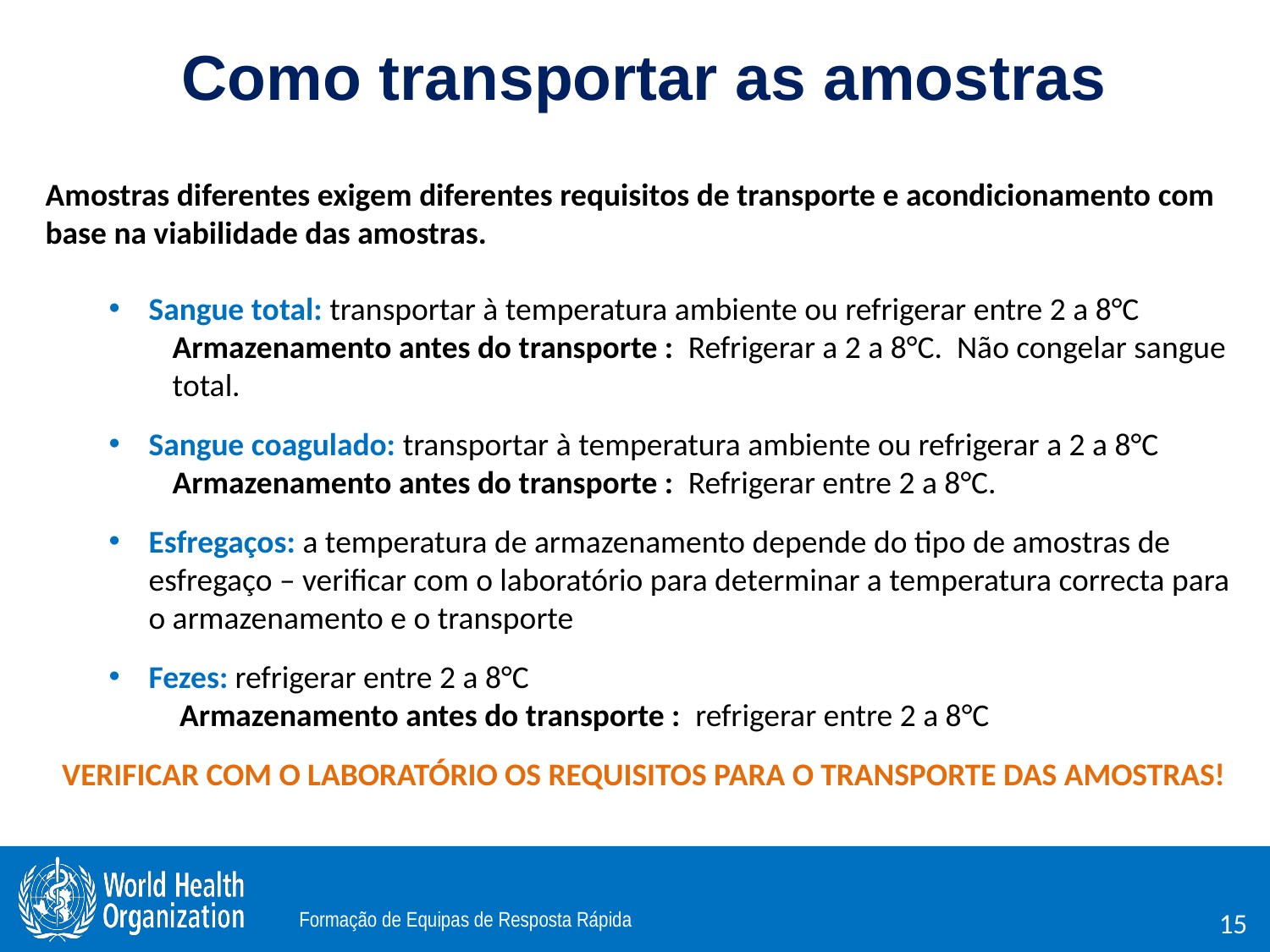

# Como transportar as amostras
Amostras diferentes exigem diferentes requisitos de transporte e acondicionamento com base na viabilidade das amostras.

Sangue total: transportar à temperatura ambiente ou refrigerar entre 2 a 8°C
	Armazenamento antes do transporte :  Refrigerar a 2 a 8°C.  Não congelar sangue 	total.

Sangue coagulado: transportar à temperatura ambiente ou refrigerar a 2 a 8°C
Armazenamento antes do transporte :  Refrigerar entre 2 a 8°C.

Esfregaços: a temperatura de armazenamento depende do tipo de amostras de esfregaço – verificar com o laboratório para determinar a temperatura correcta para o armazenamento e o transporte

Fezes: refrigerar entre 2 a 8°C
	 Armazenamento antes do transporte :  refrigerar entre 2 a 8°C

VERIFICAR COM O LABORATÓRIO OS REQUISITOS PARA O TRANSPORTE DAS AMOSTRAS!